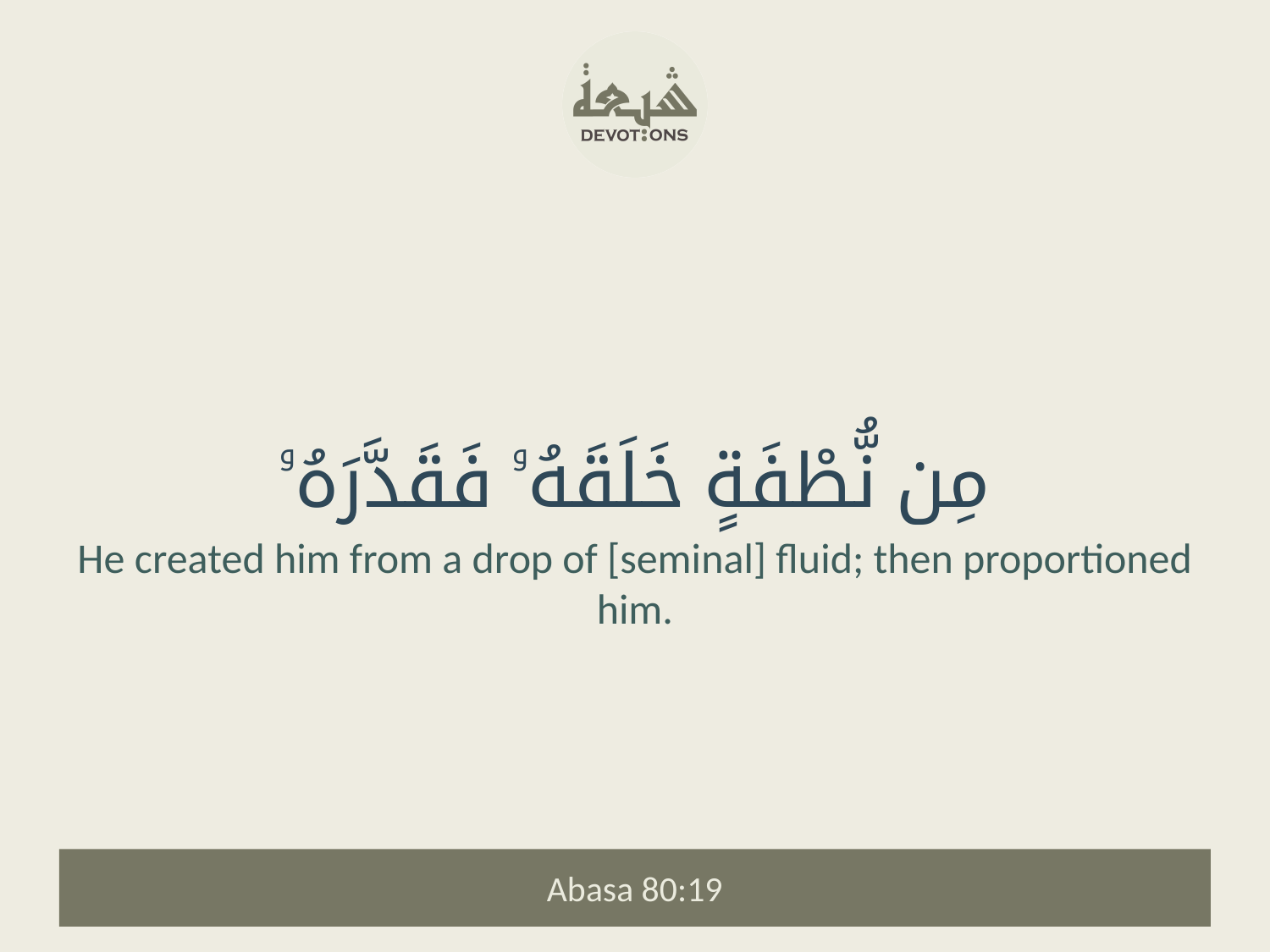

مِن نُّطْفَةٍ خَلَقَهُۥ فَقَدَّرَهُۥ
He created him from a drop of [seminal] fluid; then proportioned him.
Abasa 80:19